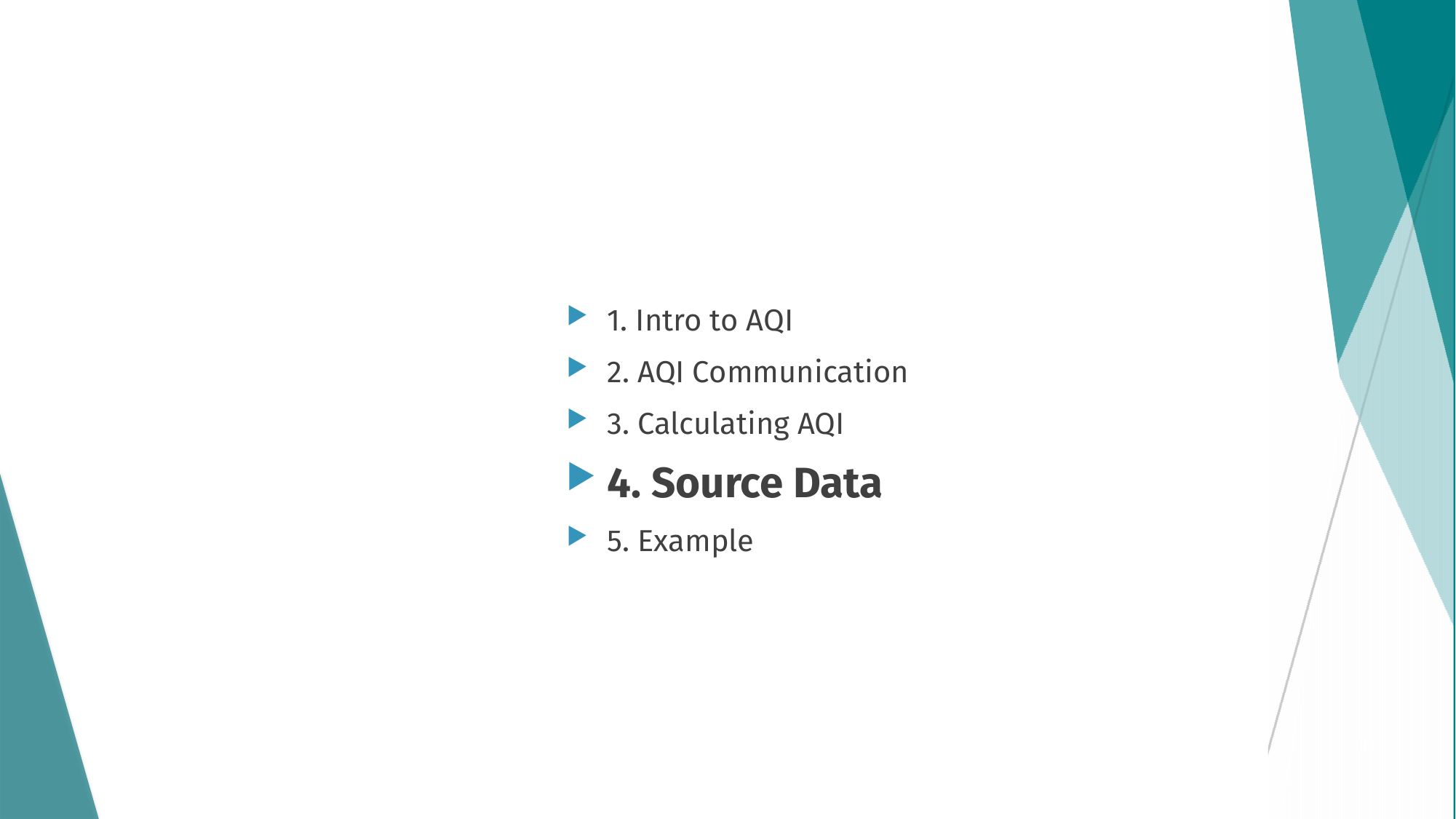

# Section 4: Source Data
1. Intro to AQI
2. AQI Communication
3. Calculating AQI
4. Source Data
5. Example
18